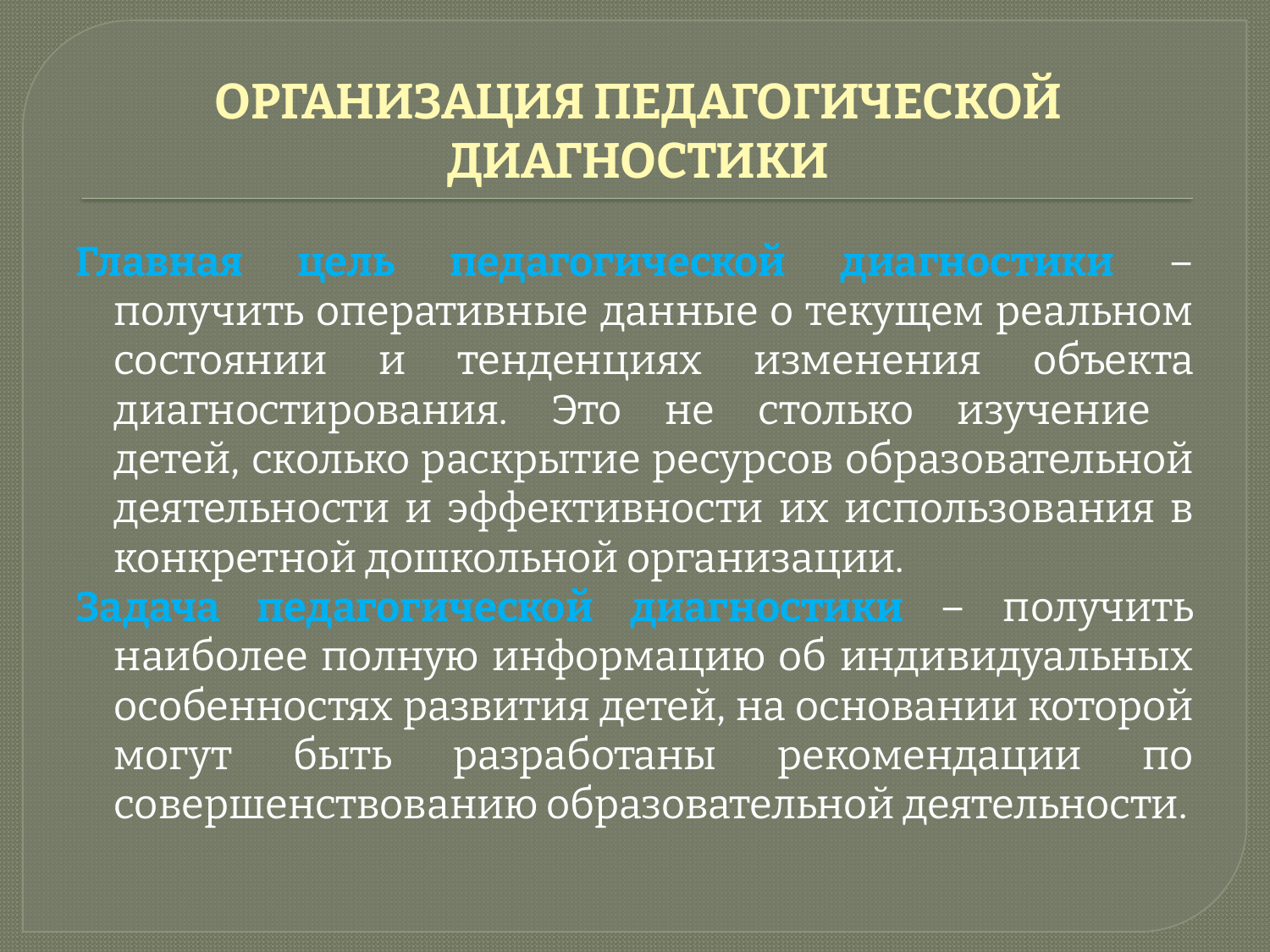

# ОРГАНИЗАЦИЯ ПЕДАГОГИЧЕСКОЙ ДИАГНОСТИКИ
Главная цель педагогической диагностики – получить оперативные данные о текущем реальном состоянии и тенденциях изменения объекта диагностирования. Это не столько изучение
детей, сколько раскрытие ресурсов образовательной деятельности и эффективности их использования в конкретной дошкольной организации.
Задача педагогической диагностики – получить наиболее полную информацию об индивидуальных особенностях развития детей, на основании которой могут быть разработаны рекомендации по совершенствованию образовательной деятельности.